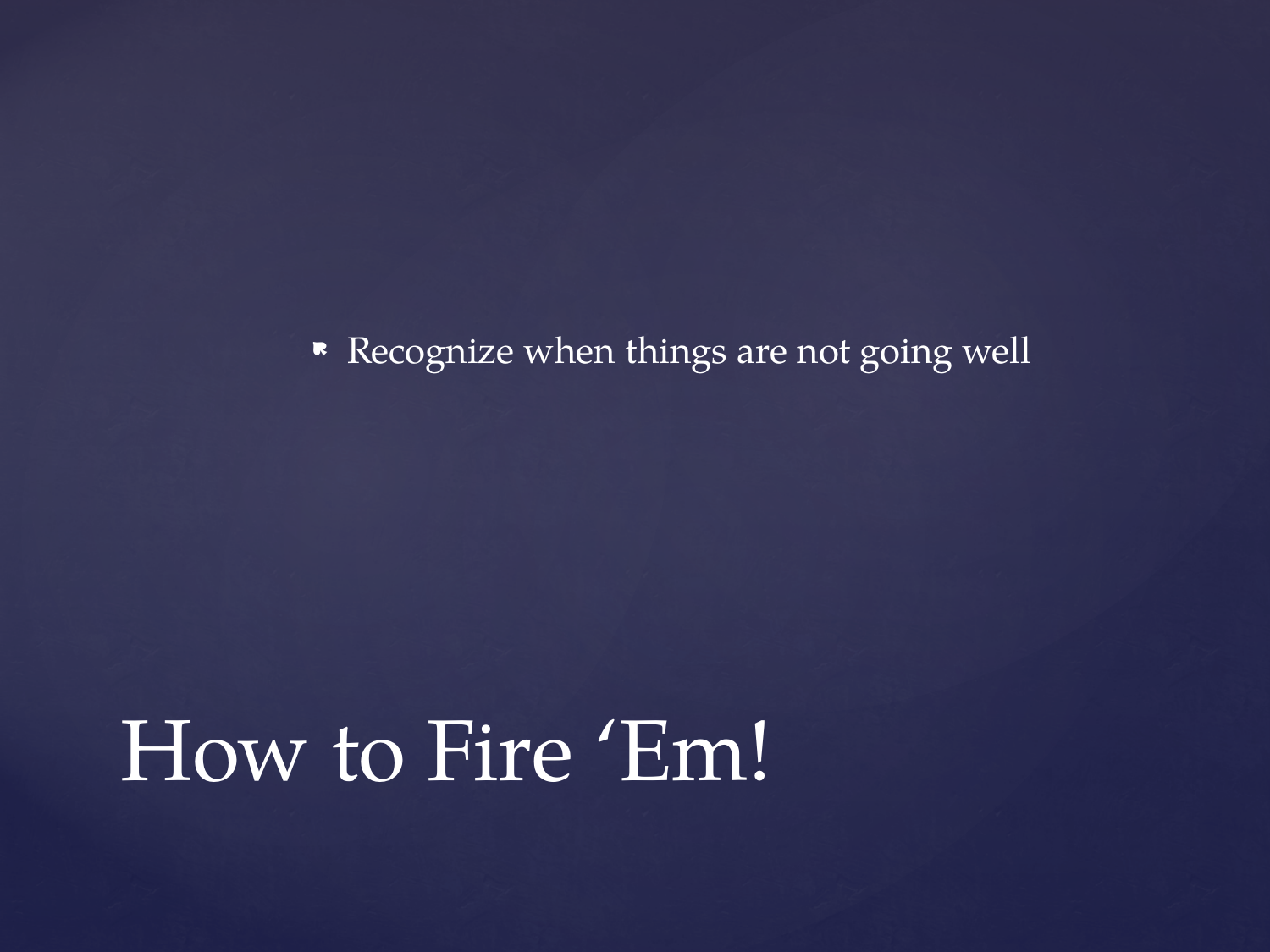

Recognize when things are not going well
# How to Fire ‘Em!